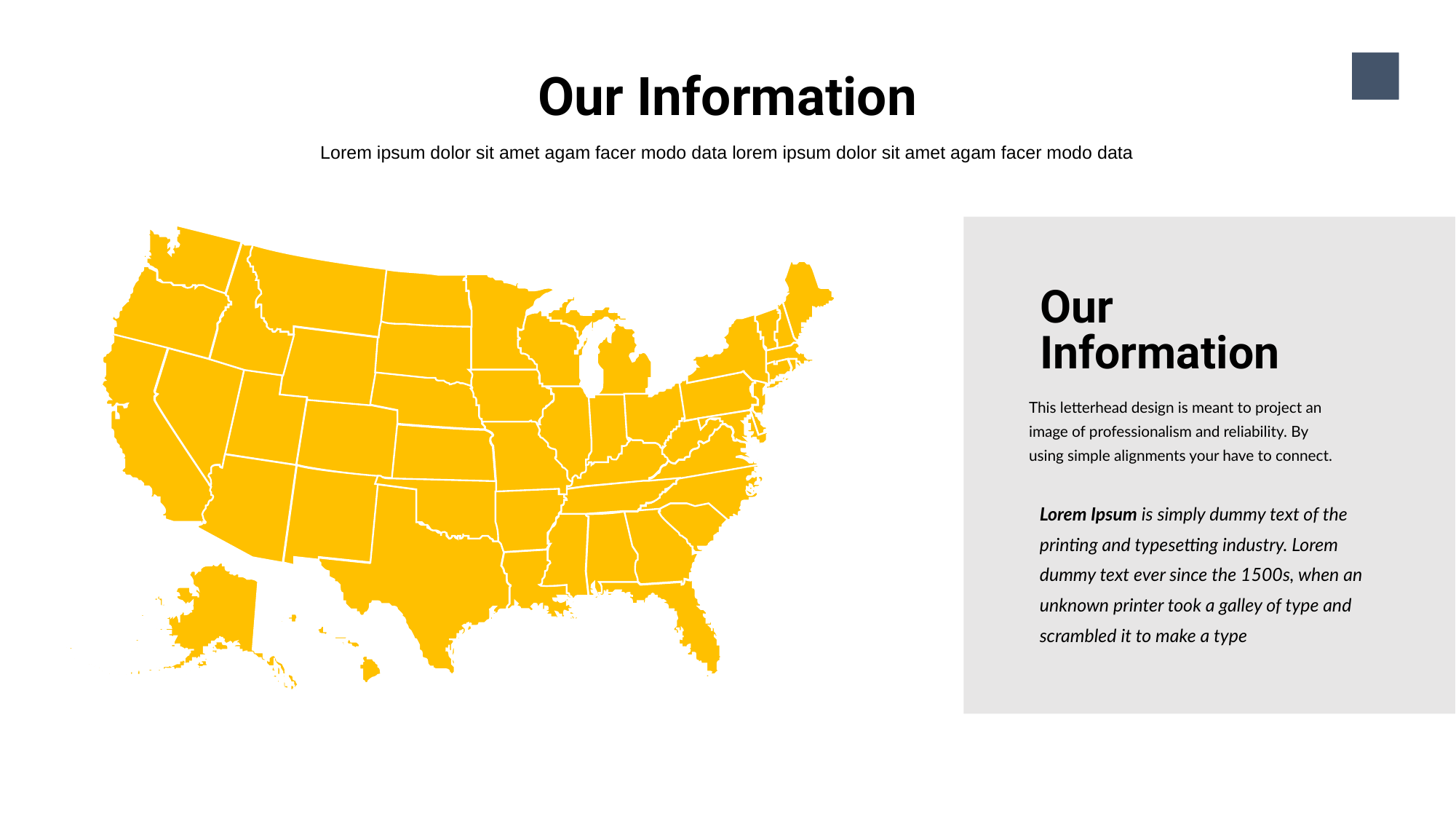

# Our Information
8
Lorem ipsum dolor sit amet agam facer modo data lorem ipsum dolor sit amet agam facer modo data

Our Information
This letterhead design is meant to project an image of professionalism and reliability. By using simple alignments your have to connect.
Lorem Ipsum is simply dummy text of the printing and typesetting industry. Lorem dummy text ever since the 1500s, when an unknown printer took a galley of type and scrambled it to make a type